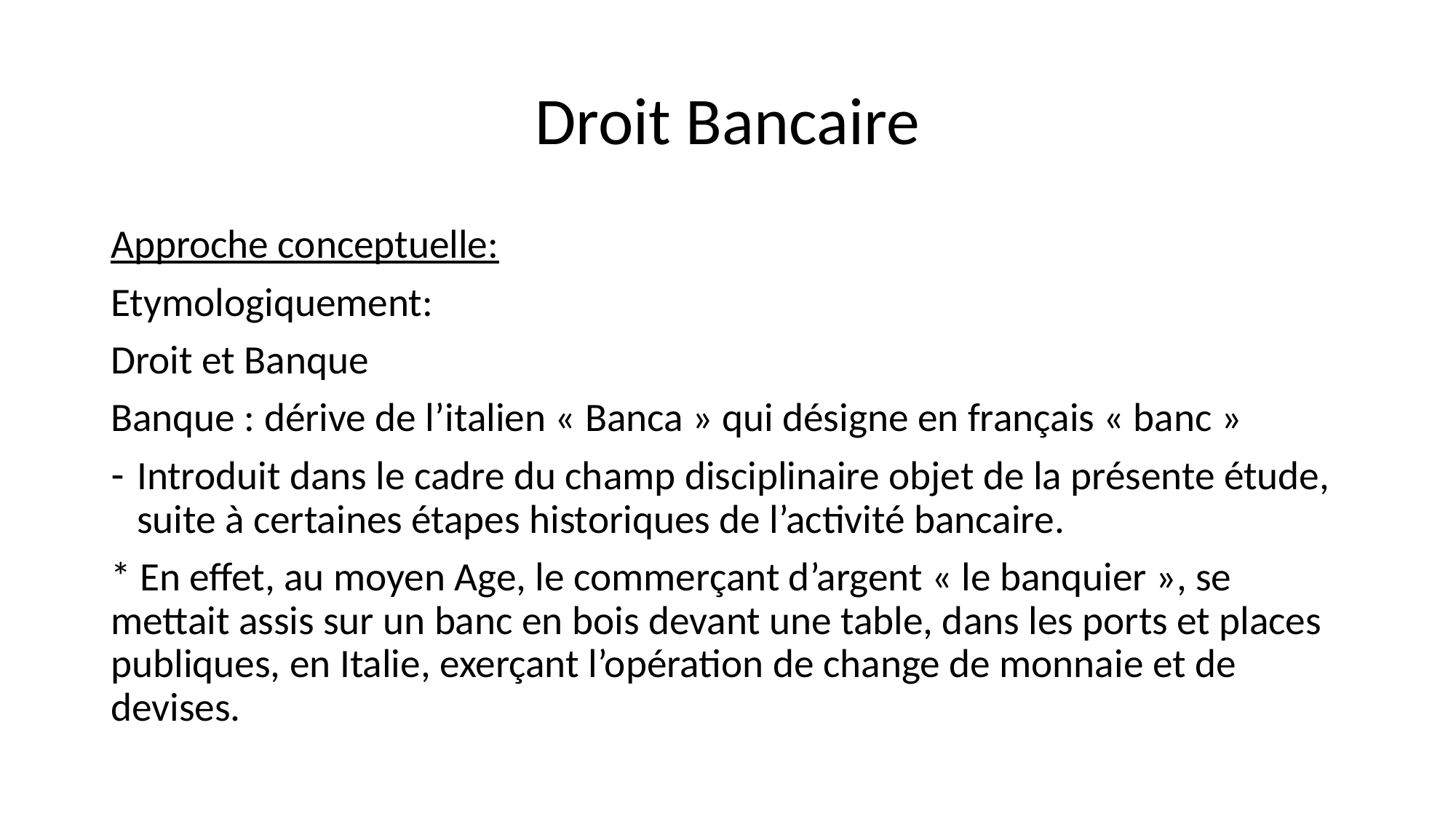

# Droit Bancaire
Approche conceptuelle:
Etymologiquement:
Droit et Banque
Banque : dérive de l’italien « Banca » qui désigne en français « banc »
Introduit dans le cadre du champ disciplinaire objet de la présente étude, suite à certaines étapes historiques de l’activité bancaire.
* En effet, au moyen Age, le commerçant d’argent « le banquier », se mettait assis sur un banc en bois devant une table, dans les ports et places publiques, en Italie, exerçant l’opération de change de monnaie et de devises.